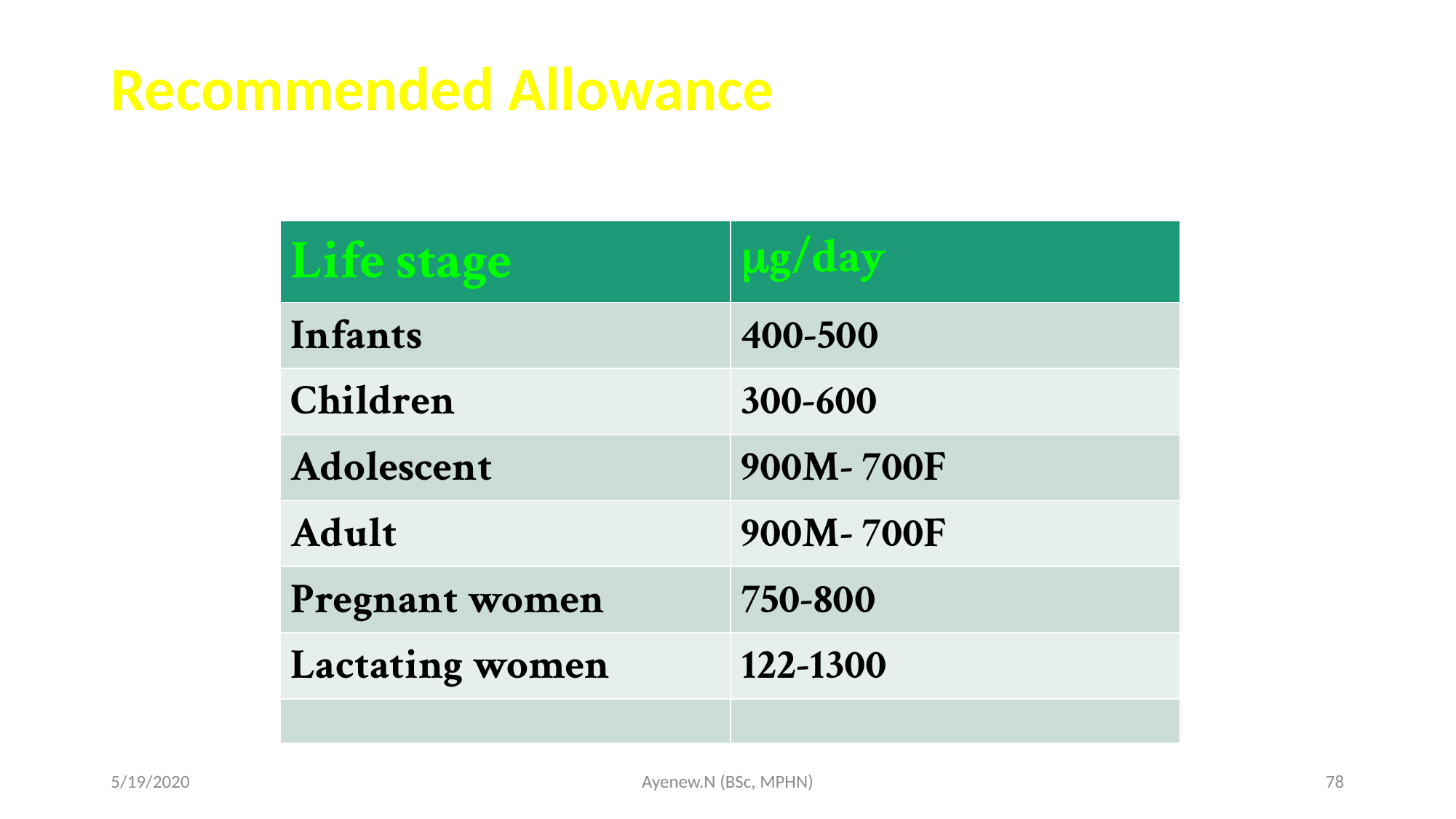

# Recommended Allowance
| Life stage | μg/day |
| --- | --- |
| Infants | 400-500 |
| Children | 300-600 |
| Adolescent | 900M- 700F |
| Adult | 900M- 700F |
| Pregnant women | 750-800 |
| Lactating women | 122-1300 |
|  |  |
5/19/2020
Ayenew.N (BSc, MPHN)
78